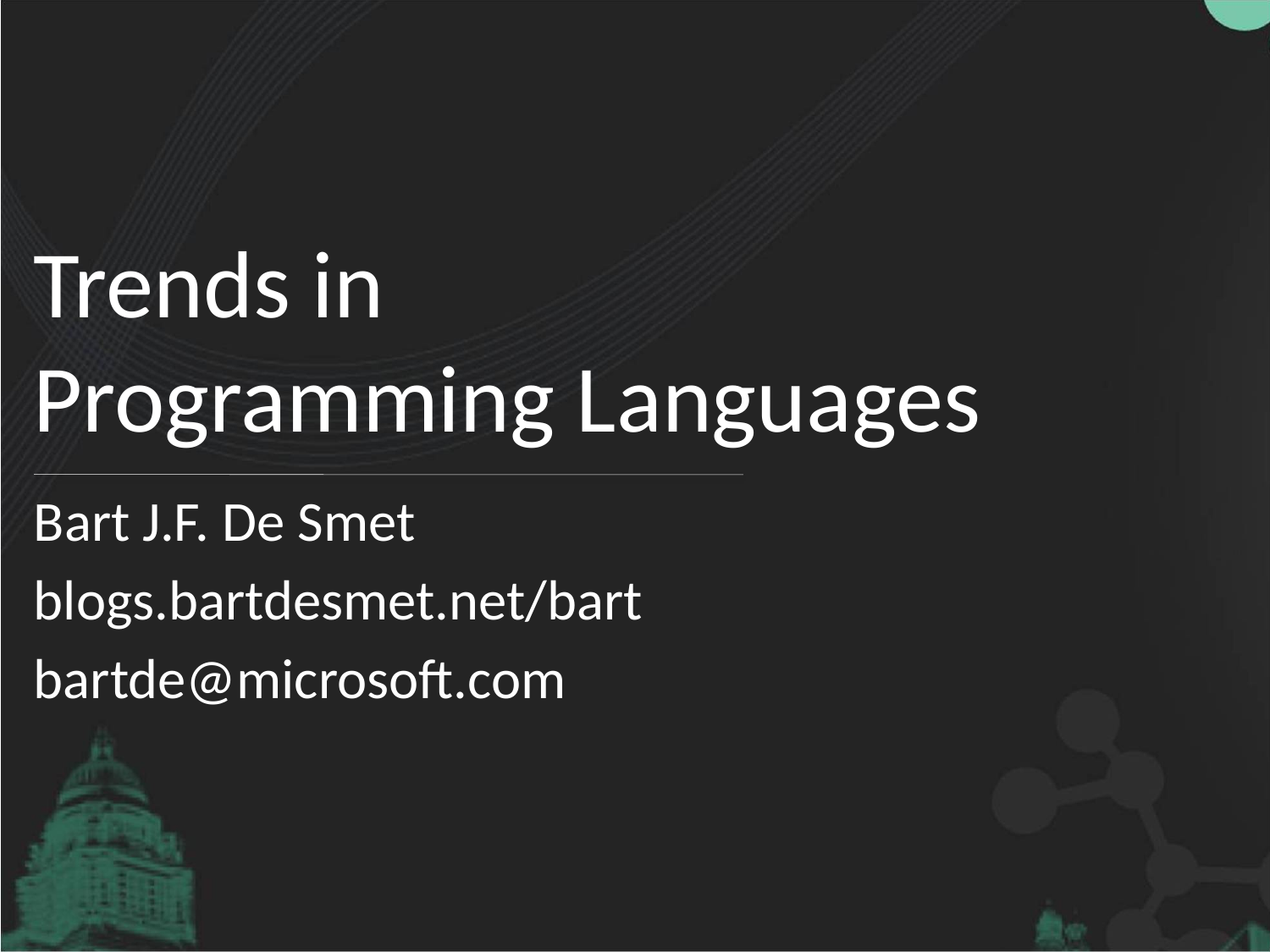

# Trends in Programming Languages
Bart J.F. De Smet
blogs.bartdesmet.net/bart
bartde@microsoft.com